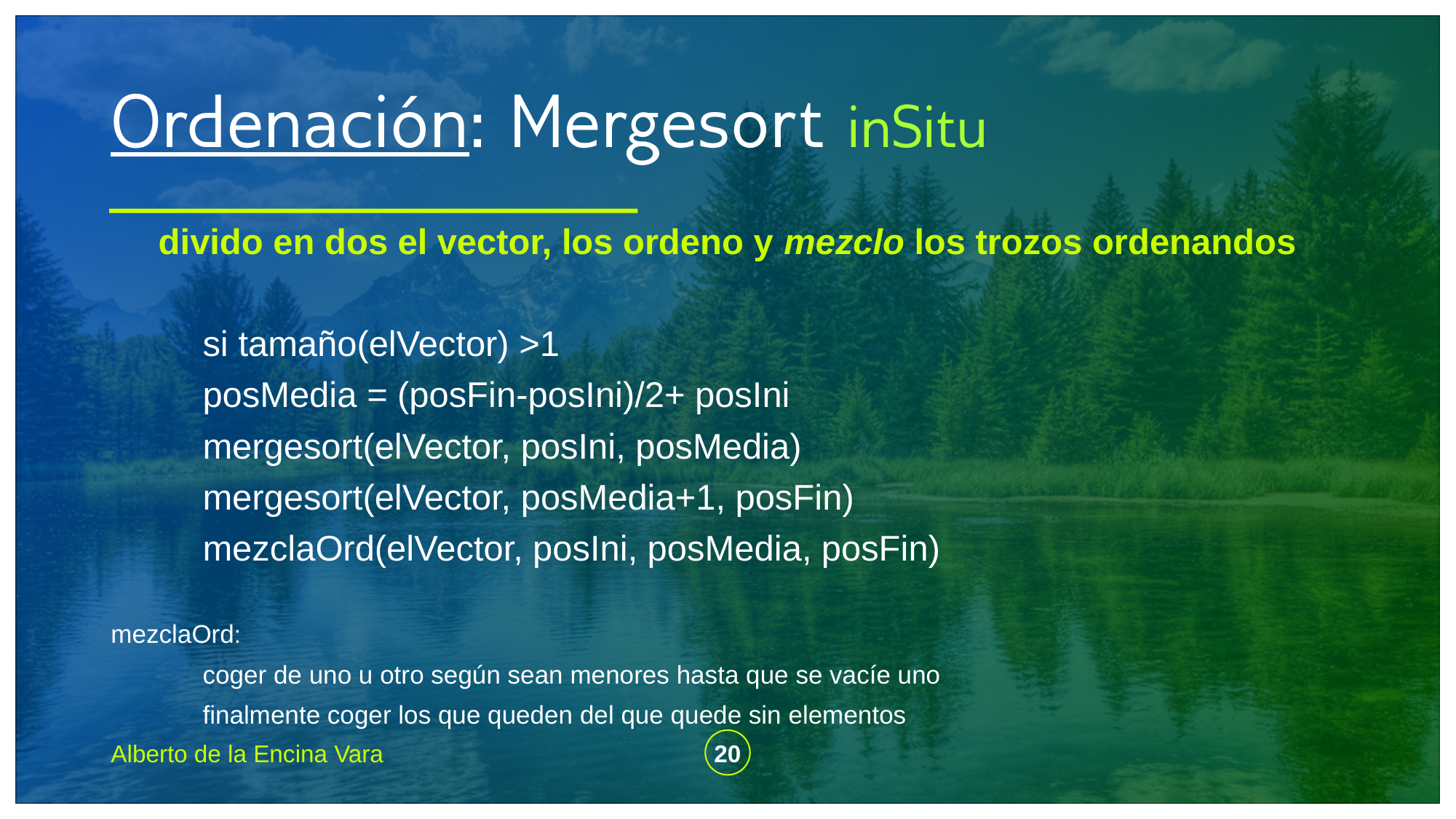

# Ordenación: Mergesort inSitu
divido en dos el vector, los ordeno y mezclo los trozos ordenandos

	si tamaño(elVector) >1
		posMedia = (posFin-posIni)/2+ posIni
		mergesort(elVector, posIni, posMedia)
		mergesort(elVector, posMedia+1, posFin)
		mezclaOrd(elVector, posIni, posMedia, posFin)

mezclaOrd:
	coger de uno u otro según sean menores hasta que se vacíe uno
	finalmente coger los que queden del que quede sin elementos

Alberto de la Encina Vara
20